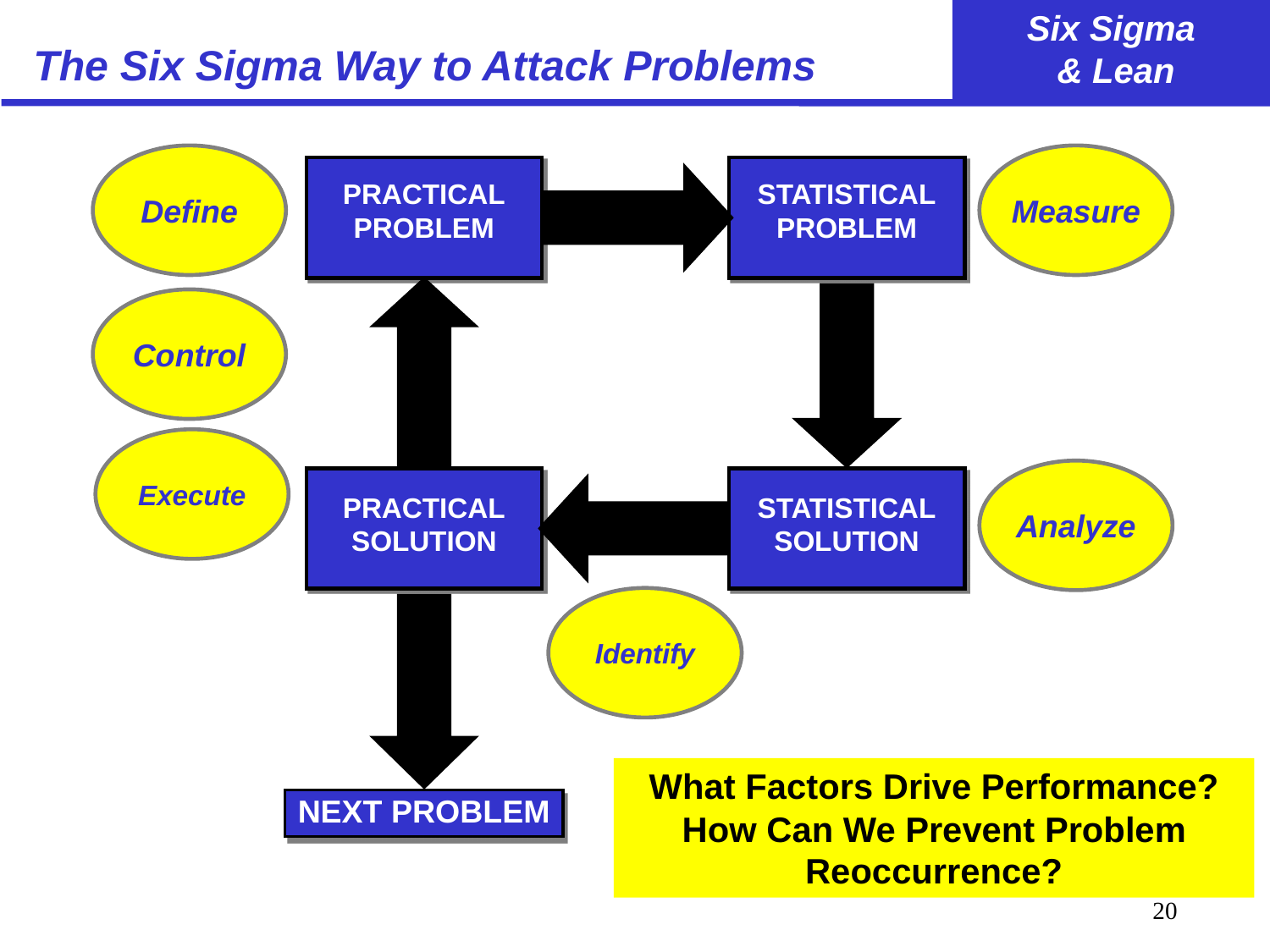

The Six Sigma Way to Attack Problems
Define
Measure

PRACTICAL
PROBLEM
STATISTICAL
PROBLEM
Control

Execute
Analyze

PRACTICAL
SOLUTION
STATISTICAL
SOLUTION
Identify

What Factors Drive Performance?
How Can We Prevent Problem Reoccurrence?
NEXT PROBLEM
20